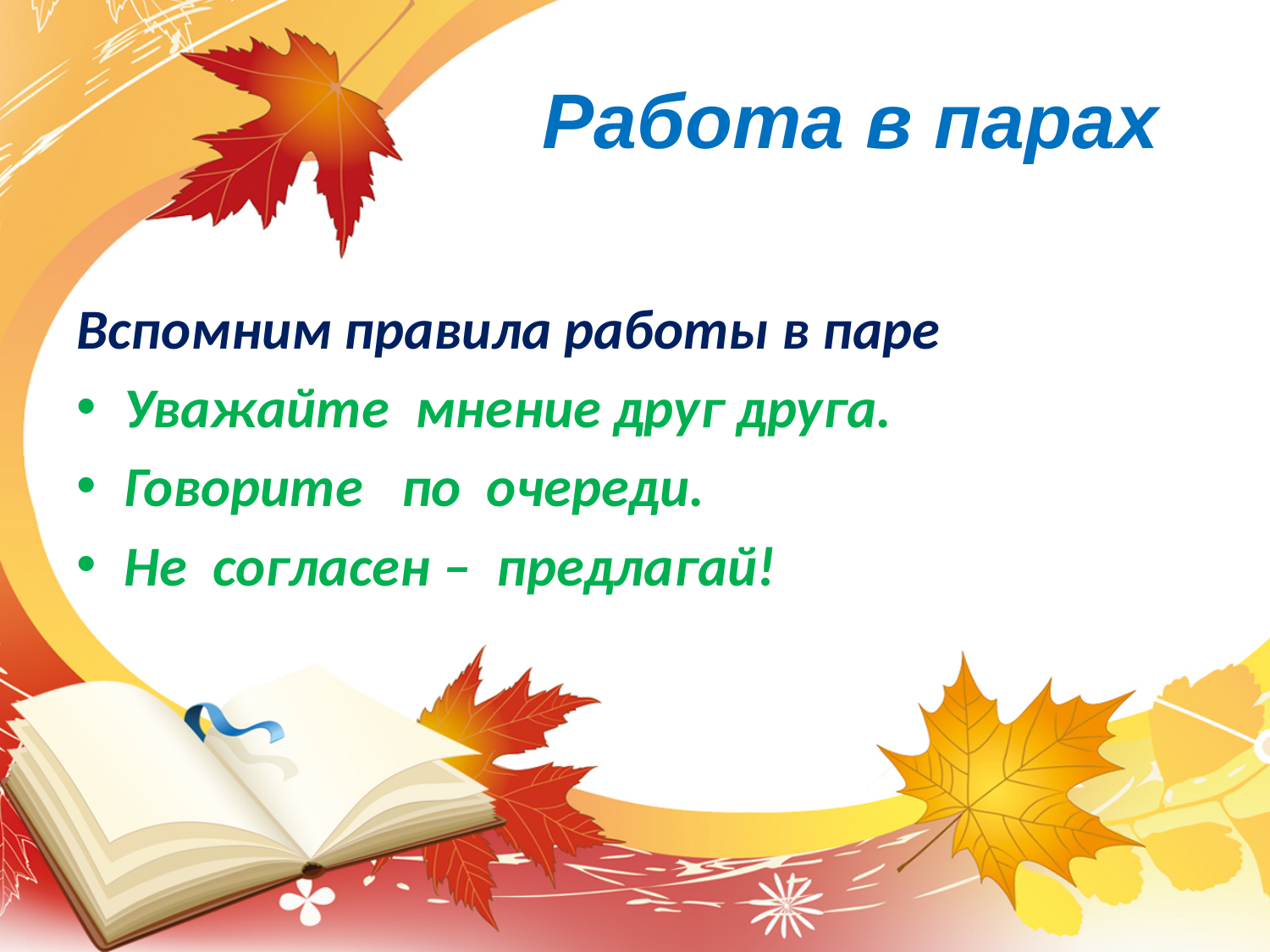

# Работа в парах
Вспомним правила работы в паре
Уважайте  мнение друг друга.
Говорите   по  очереди.
Не  согласен –  предлагай!